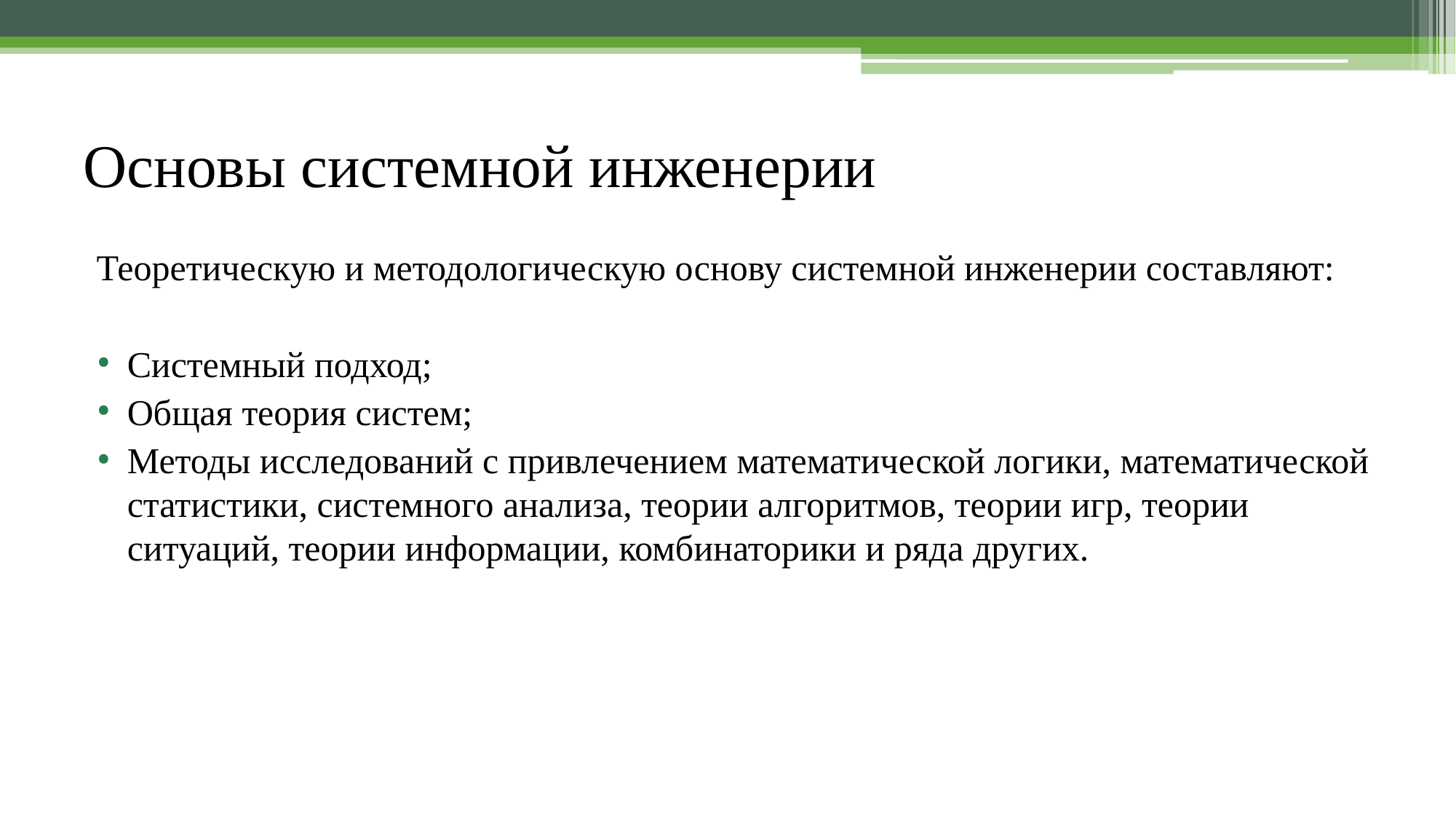

# Основы системной инженерии

Теоретическую и методологическую основу системной инженерии составляют:

Системный подход;
Общая теория систем;
Методы исследований с привлечением математической логики, математической статистики, системного анализа, теории алгоритмов, теории игр, теории ситуаций, теории информации, комбинаторики и ряда других.